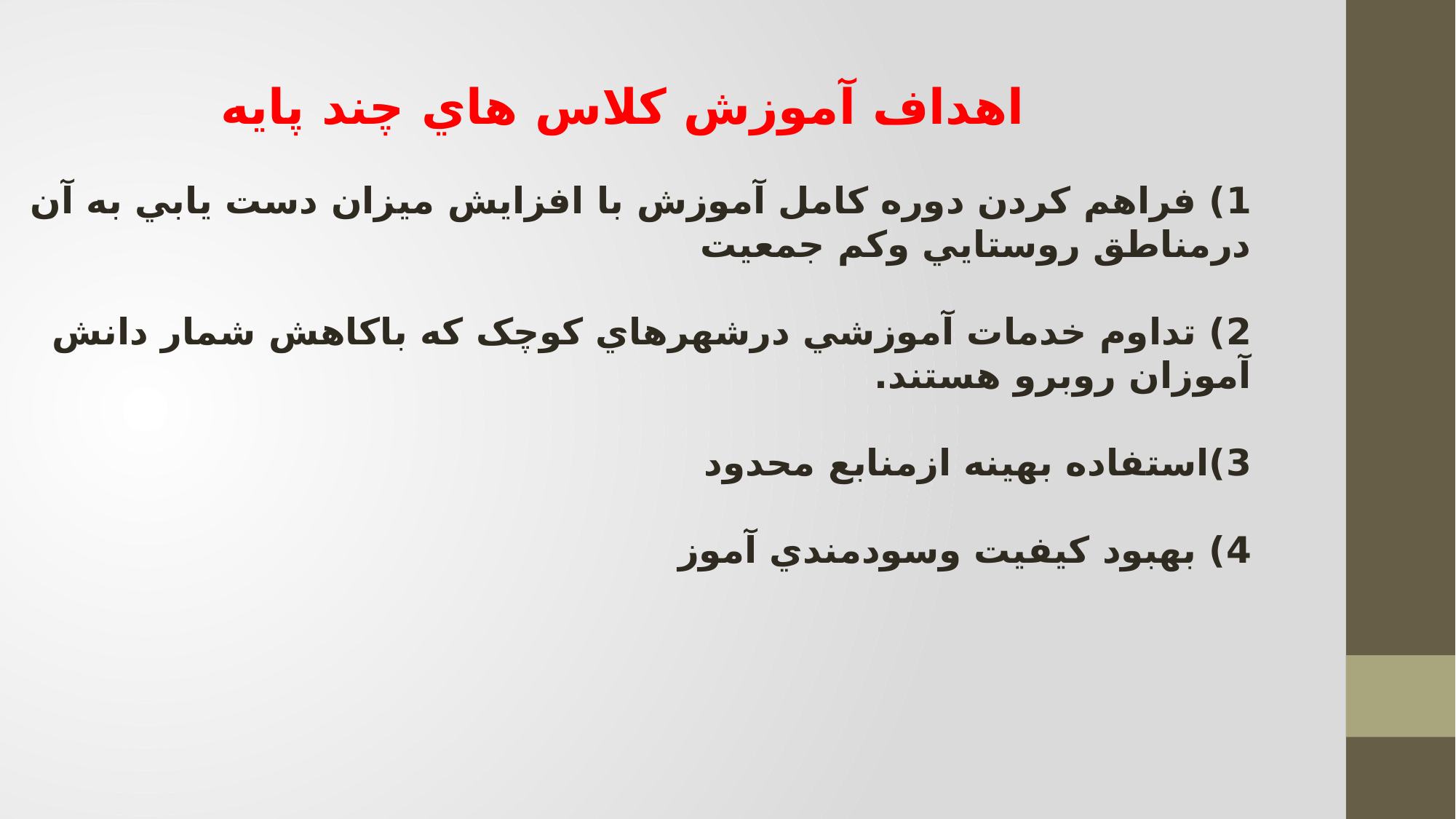

اهداف آموزش کلاس هاي چند پايه
1) فراهم کردن دوره کامل آموزش با افزايش ميزان دست يابي به آن درمناطق روستايي وکم جمعيت

2) تداوم خدمات آموزشي درشهرهاي کوچک که باکاهش شمار دانش آموزان روبرو هستند.
3)استفاده بهينه ازمنابع محدود
4) بهبود کيفيت وسودمندي آموز